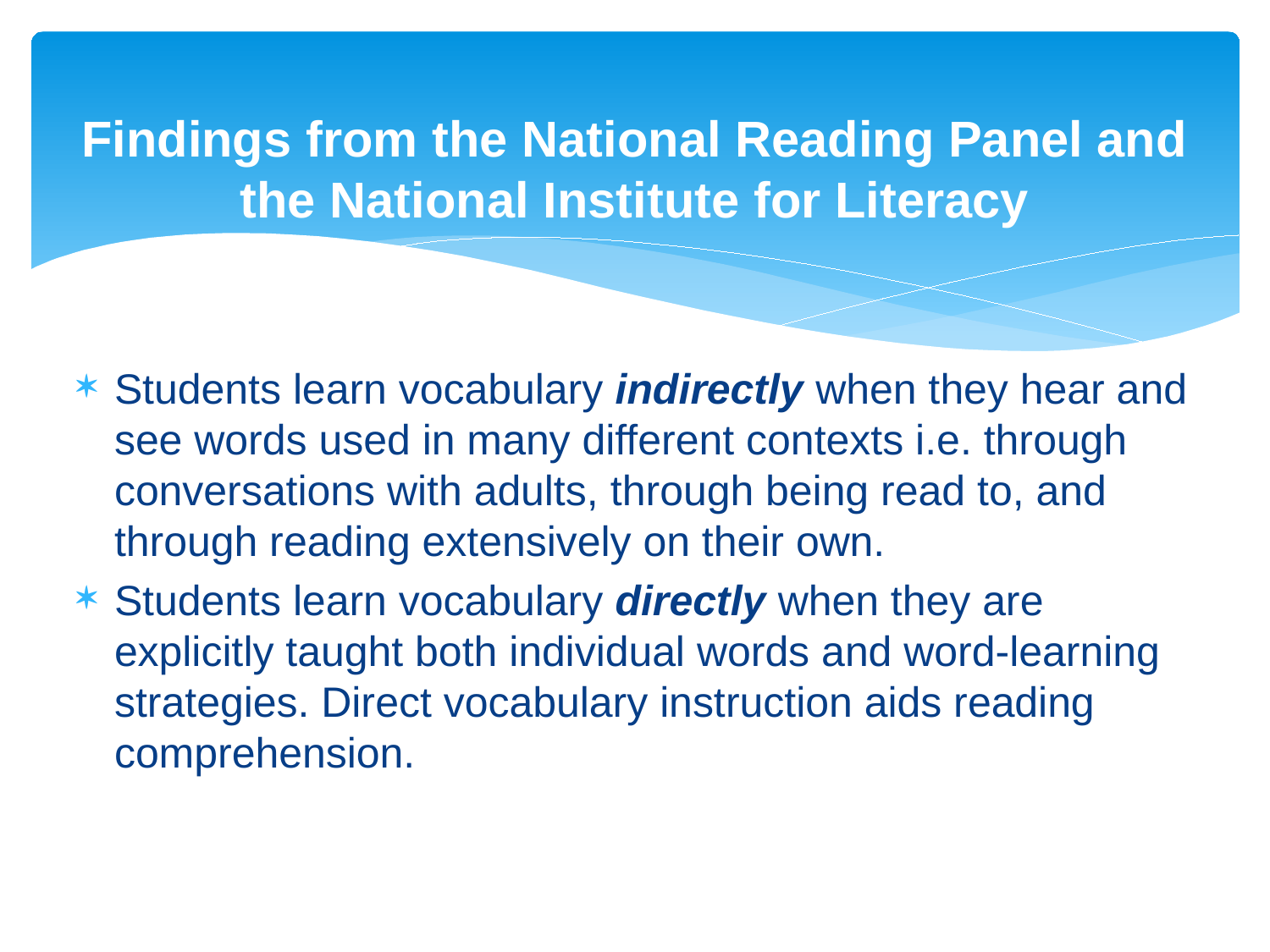

# Findings from the National Reading Panel and the National Institute for Literacy

Students learn vocabulary indirectly when they hear and see words used in many different contexts i.e. through conversations with adults, through being read to, and through reading extensively on their own.
Students learn vocabulary directly when they are explicitly taught both individual words and word‐learning strategies. Direct vocabulary instruction aids reading comprehension.